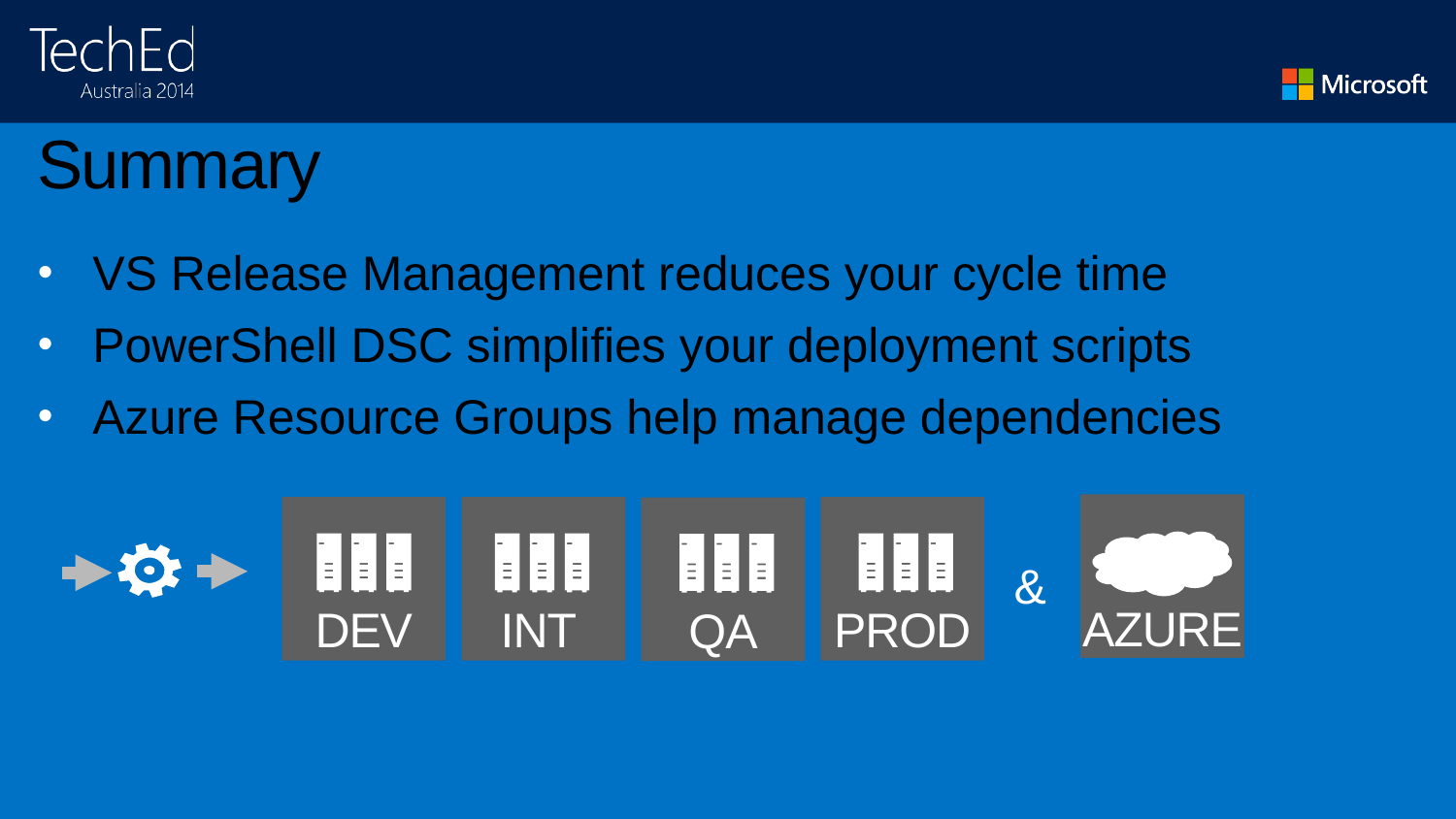

# Summary
VS Release Management reduces your cycle time
PowerShell DSC simplifies your deployment scripts
Azure Resource Groups help manage dependencies

INT

PROD

DEV

QA

&
AZURE